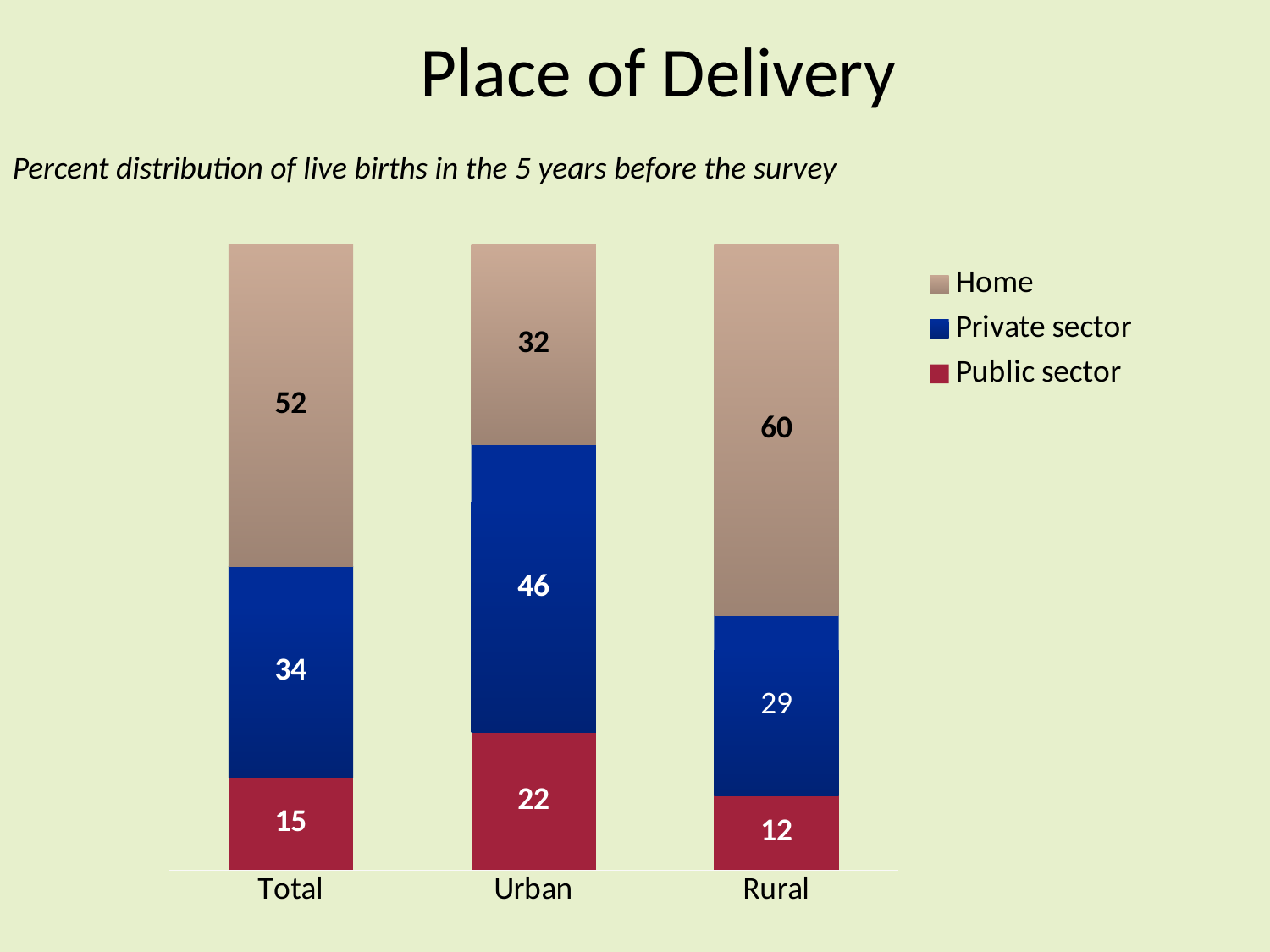

# Place of Delivery
Percent distribution of live births in the 5 years before the survey

### Chart

| Category | Public sector | Private sector | Home |
|---|---|---|---|
| Total | 15.0 | 34.0 | 52.0 |
| Urban | 22.0 | 46.0 | 32.0 |
| Rural | 12.0 | 29.0 | 60.0 |